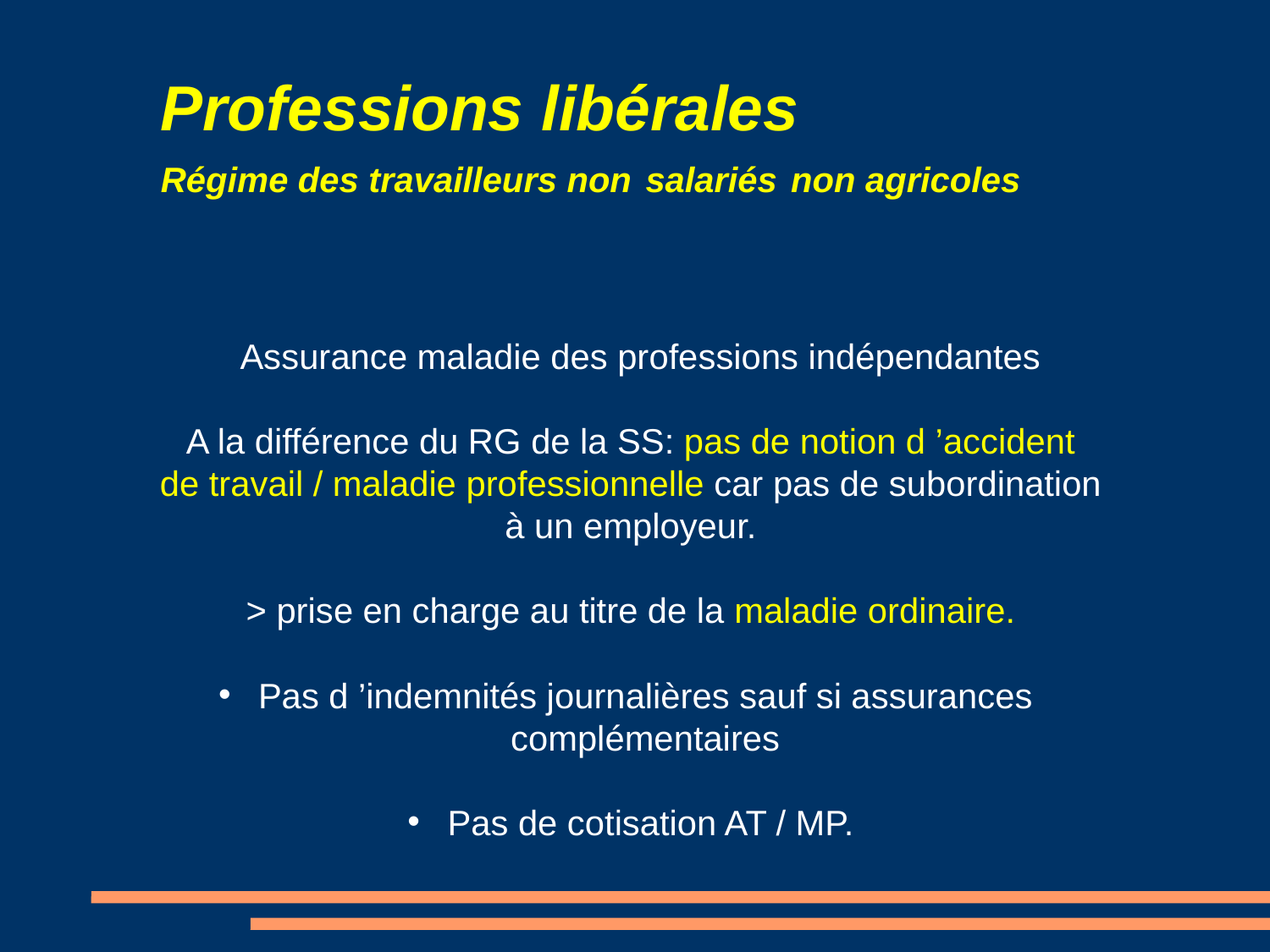

# Professions libérales Régime des travailleurs non salariés non agricoles
  Assurance maladie des professions indépendantes

A la différence du RG de la SS: pas de notion d ’accident
de travail / maladie professionnelle car pas de subordination
à un employeur.

> prise en charge au titre de la maladie ordinaire.

 Pas d ’indemnités journalières sauf si assurances
   complémentaires

 Pas de cotisation AT / MP.